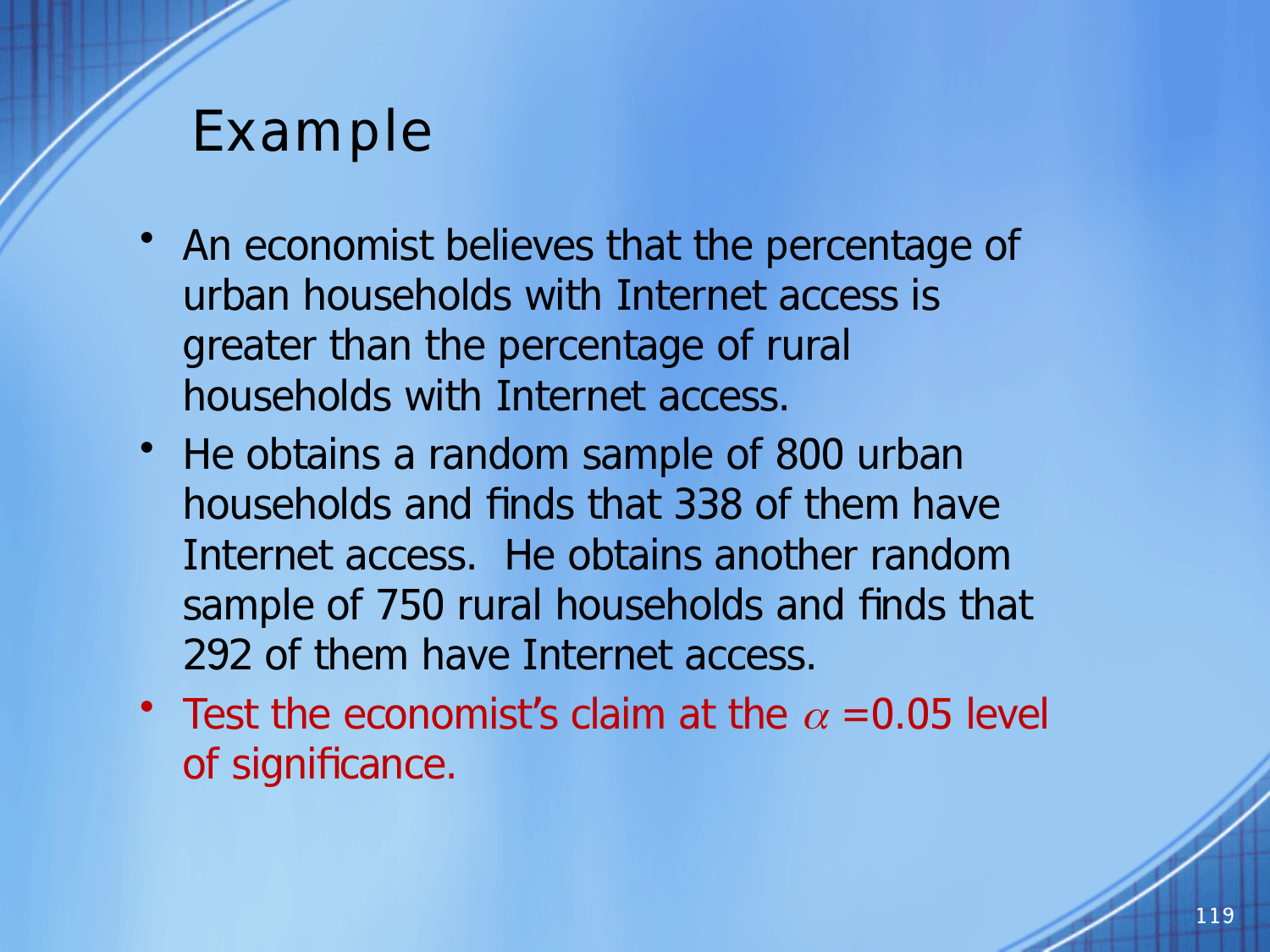

# Example
An economist believes that the percentage of urban households with Internet access is greater than the percentage of rural households with Internet access.
He obtains a random sample of 800 urban households and finds that 338 of them have Internet access.  He obtains another random sample of 750 rural households and finds that 292 of them have Internet access.
Test the economist’s claim at the α =0.05 level of significance.
119